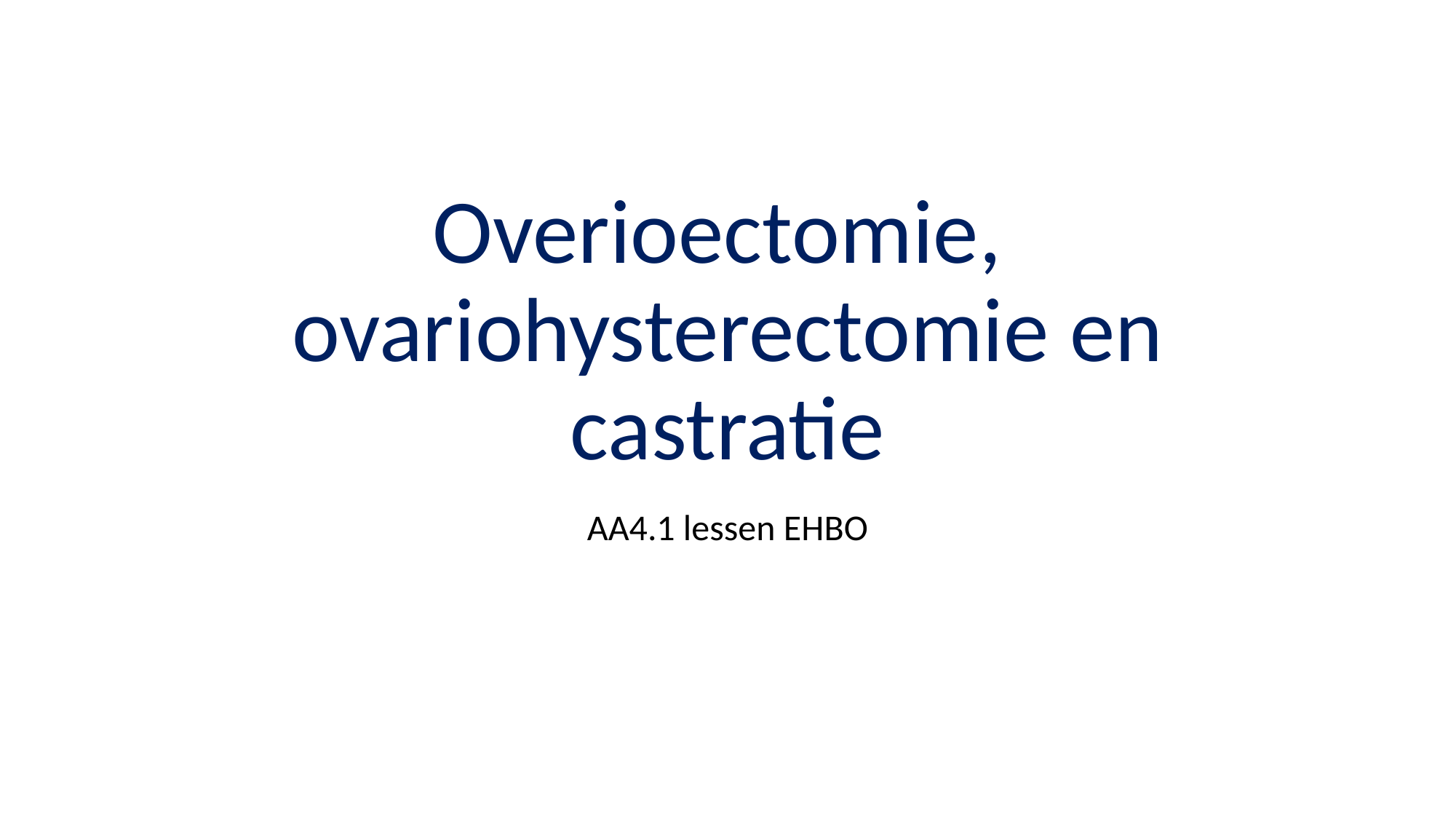

# Overioectomie,  ovariohysterectomie en castratie
AA4.1 lessen EHBO